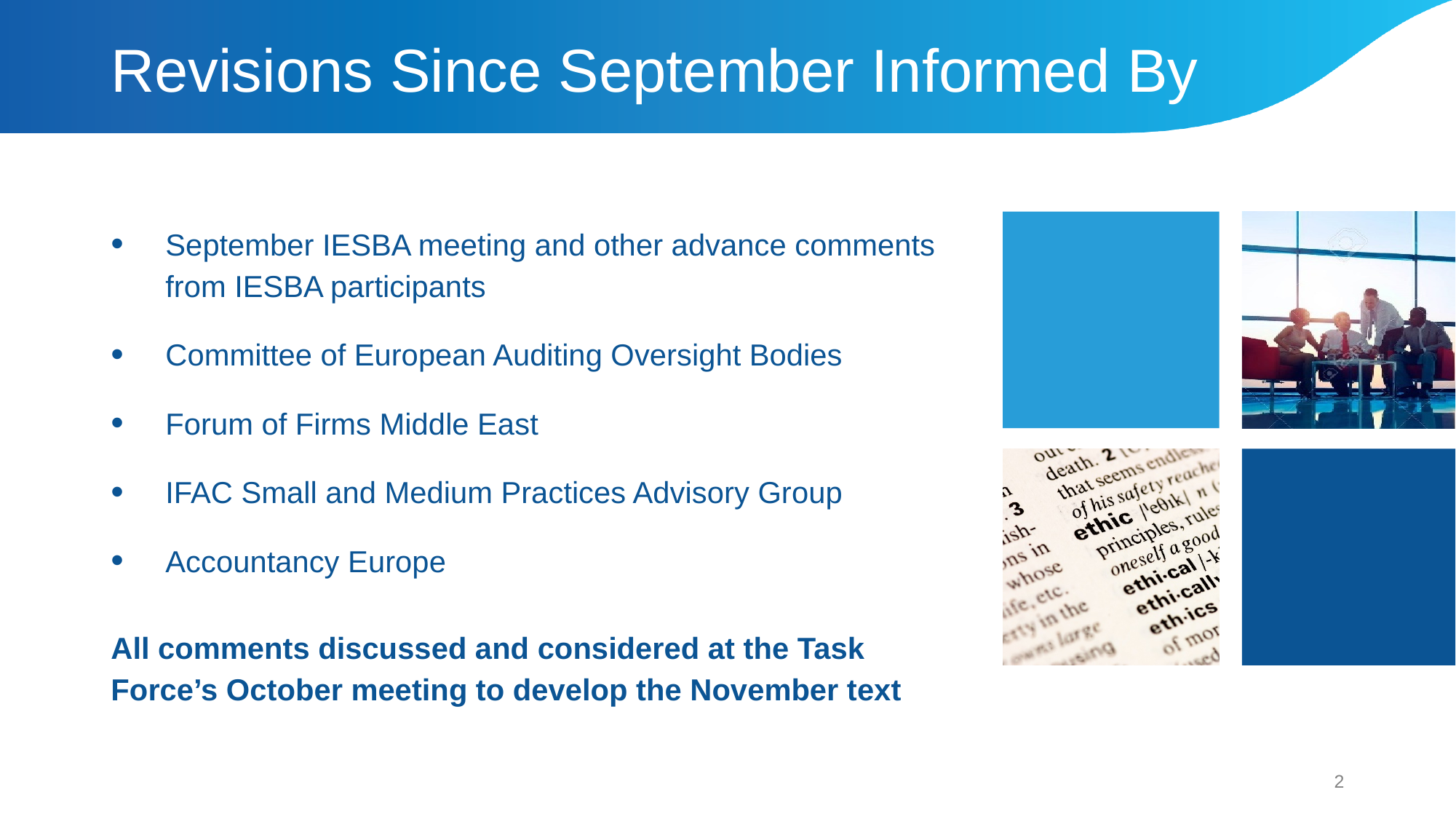

# Revisions Since September Informed By
September IESBA meeting and other advance comments from IESBA participants
Committee of European Auditing Oversight Bodies
Forum of Firms Middle East
IFAC Small and Medium Practices Advisory Group
Accountancy Europe
All comments discussed and considered at the Task Force’s October meeting to develop the November text

2